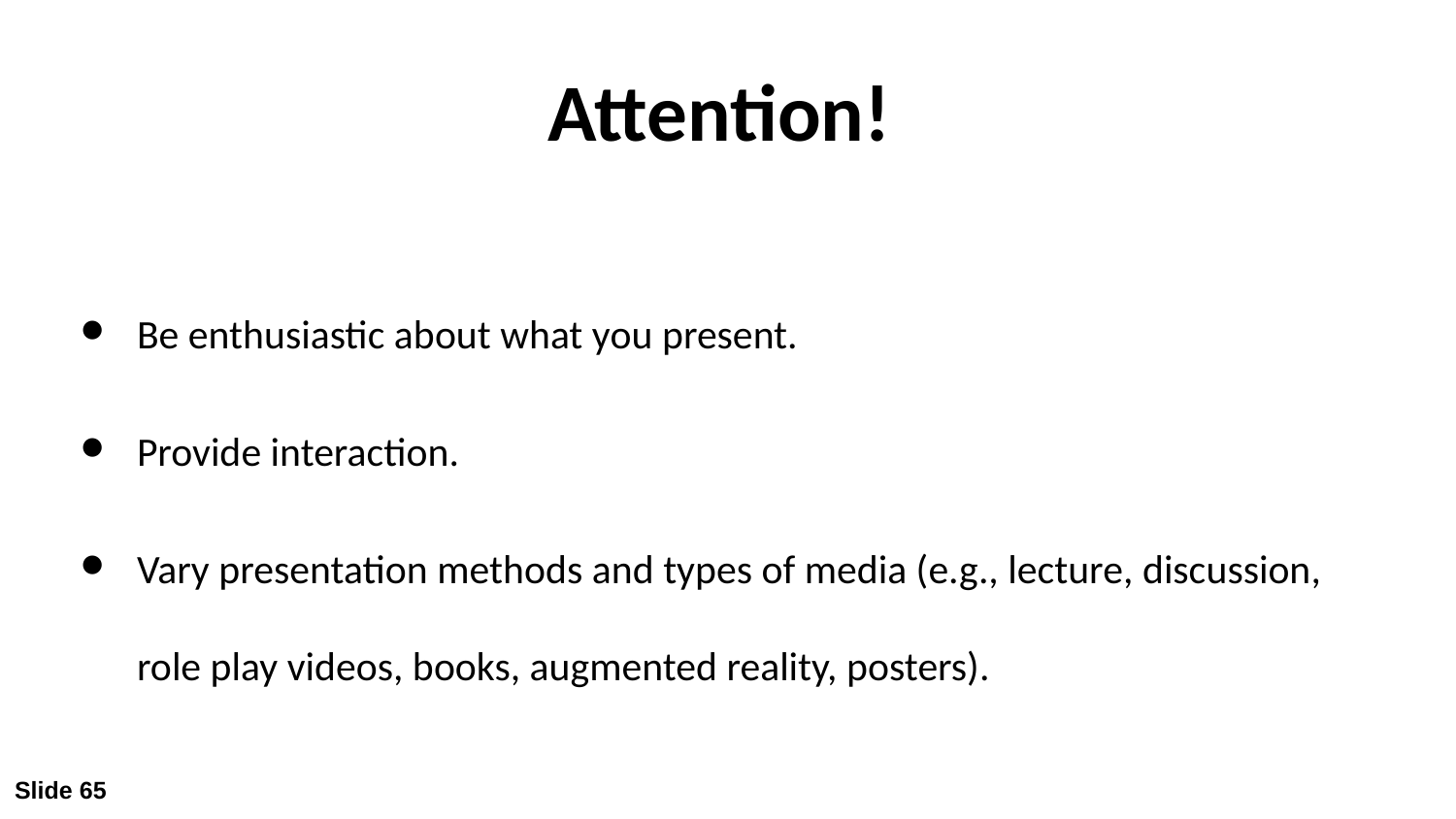

# Attention!
Be enthusiastic about what you present.
Provide interaction.
Vary presentation methods and types of media (e.g., lecture, discussion, role play videos, books, augmented reality, posters).
Slide 65